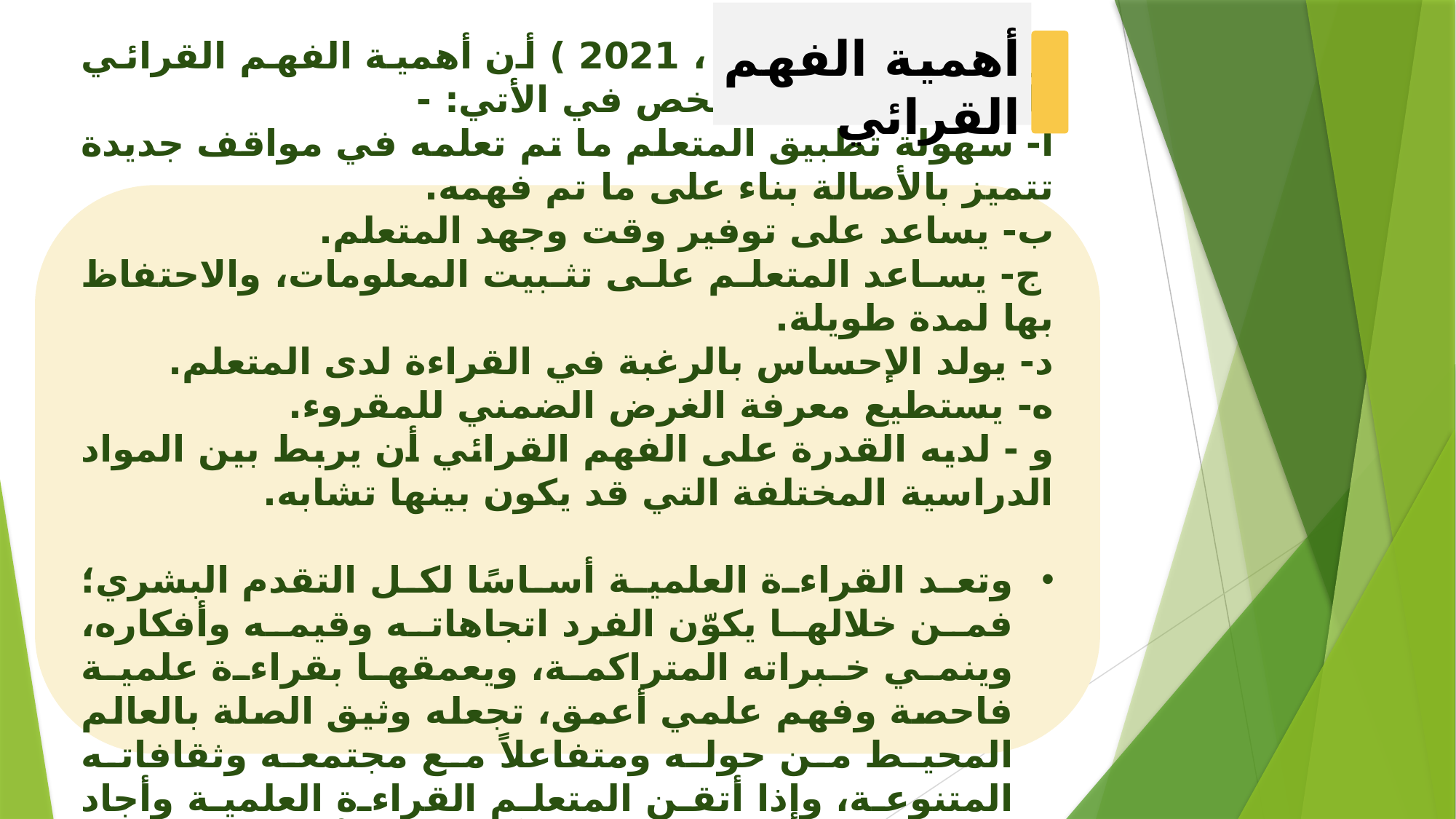

أهمية الفهم القرائي

وأضاف ( إسماعيل ، 2021 ) أن أهمية الفهم القرائي للنصوص العلمية تتلخص في الأتي: -
أ- سهولة تطبيق المتعلم ما تم تعلمه في مواقف جديدة تتميز بالأصالة بناء على ما تم فهمه.
ب- يساعد على توفير وقت وجهد المتعلم.
 ج- يساعد المتعلم على تثبيت المعلومات، والاحتفاظ بها لمدة طويلة.
د- يولد الإحساس بالرغبة في القراءة لدى المتعلم.
ه- يستطيع معرفة الغرض الضمني للمقروء.
و - لديه القدرة على الفهم القرائي أن يربط بين المواد الدراسية المختلفة التي قد يكون بينها تشابه.

وتعد القراءة العلمية أساسًا لكل التقدم البشري؛ فمن خلالها يكوّن الفرد اتجاهاته وقيمه وأفكاره، وينمي خبراته المتراكمة، ويعمقها بقراءة علمية فاحصة وفهم علمي أعمق، تجعله وثيق الصلة بالعالم المحيط من حوله ومتفاعلاً مع مجتمعه وثقافاته المتنوعة، وإذا أتقن المتعلم القراءة العلمية وأجاد مهاراتها، فإنه يصبح ممتلكًا لكافة أدوات اكتساب المعرفة. (نايف بن عابد، 2015)